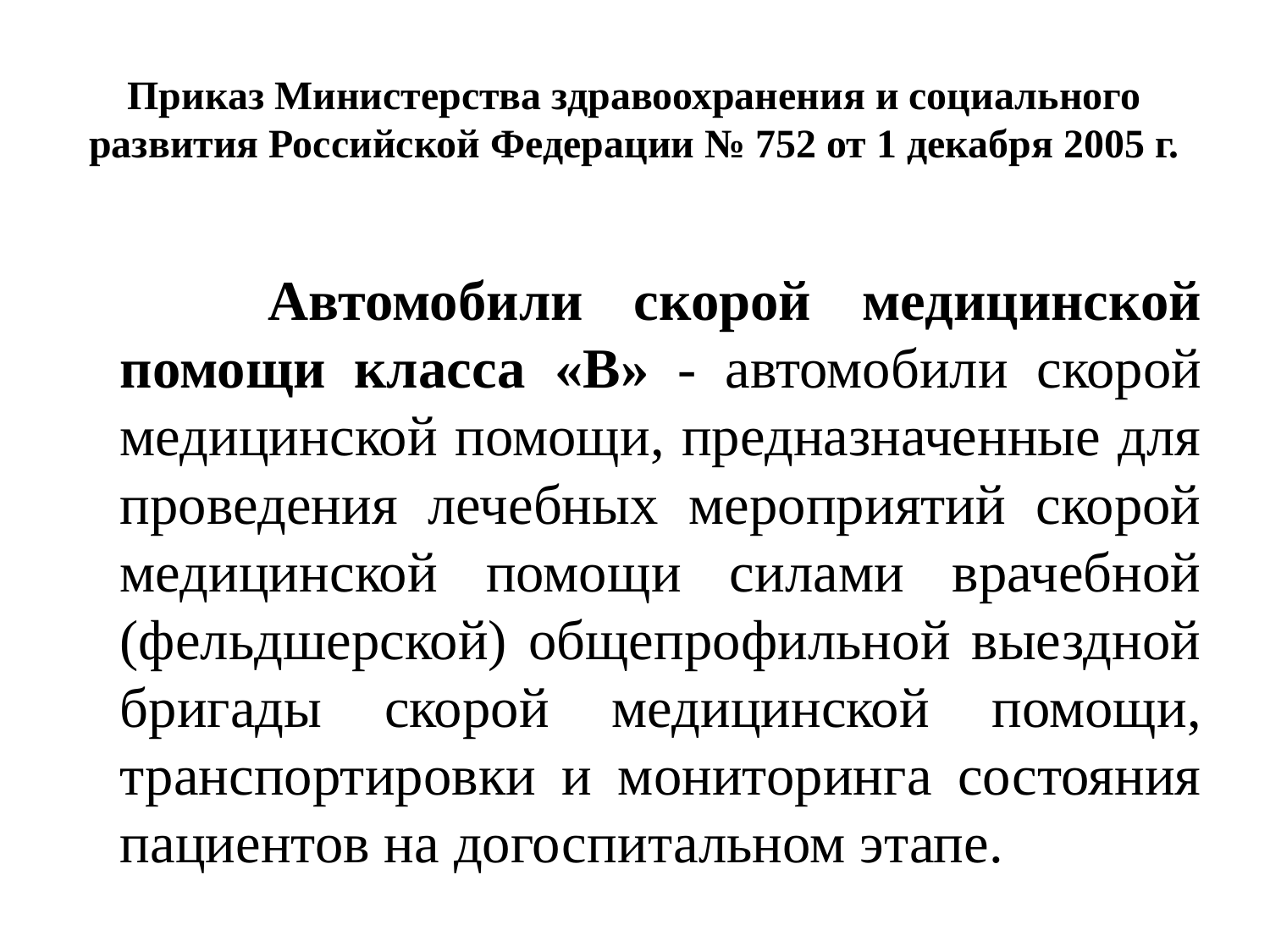

# Приказ Министерства здравоохранения и социального развития Российской Федерации № 752 от 1 декабря 2005 г.
    Автомобили скорой медицинской помощи класса «В» - автомобили скорой медицинской помощи, предназначенные для проведения лечебных мероприятий скорой медицинской помощи силами врачебной (фельдшерской) общепрофильной выездной бригады скорой медицинской помощи, транспортировки и мониторинга состояния пациентов на догоспитальном этапе.